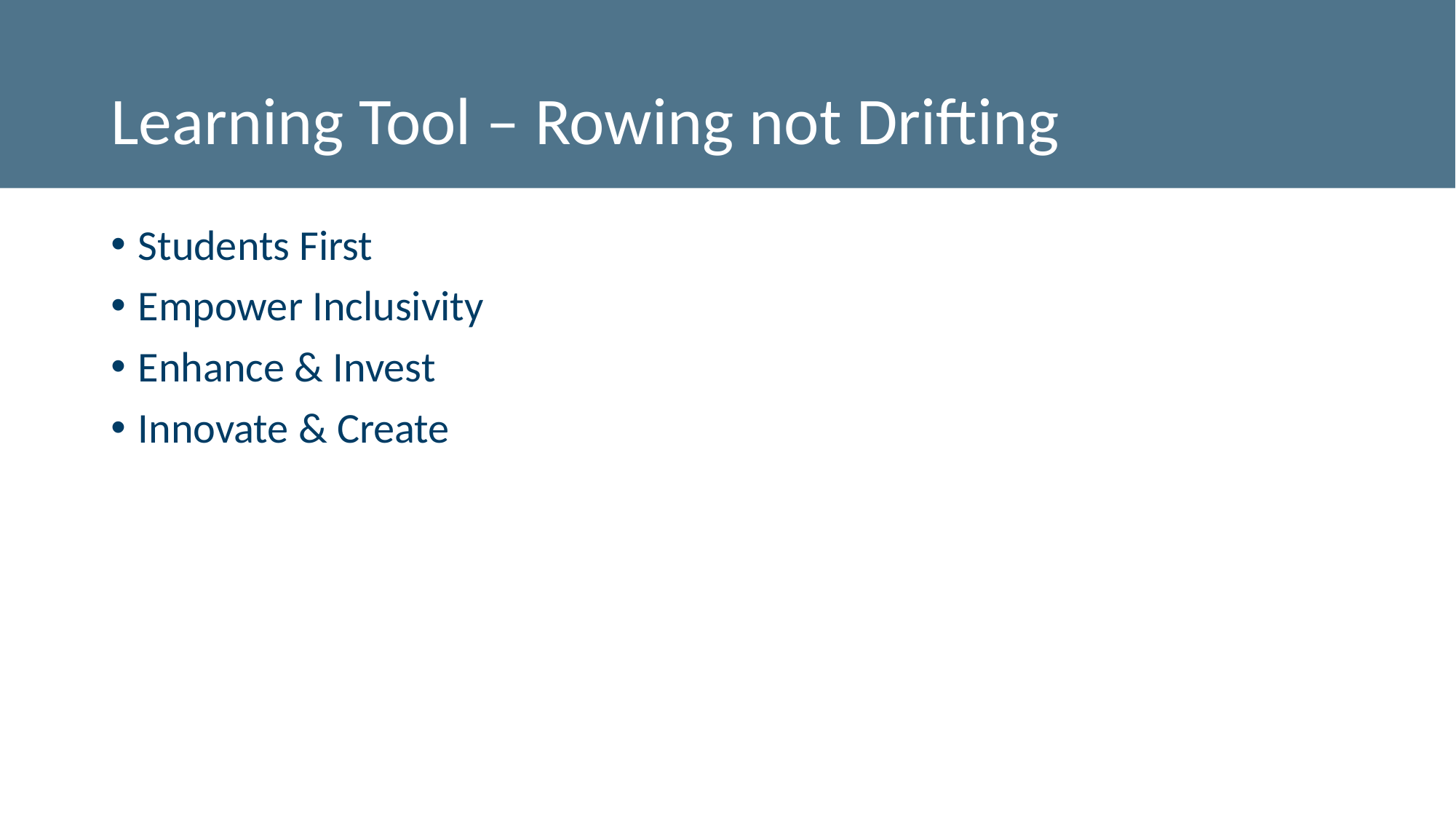

# Learning Tool – Rowing not Drifting

Students First
Empower Inclusivity
Enhance & Invest
Innovate & Create